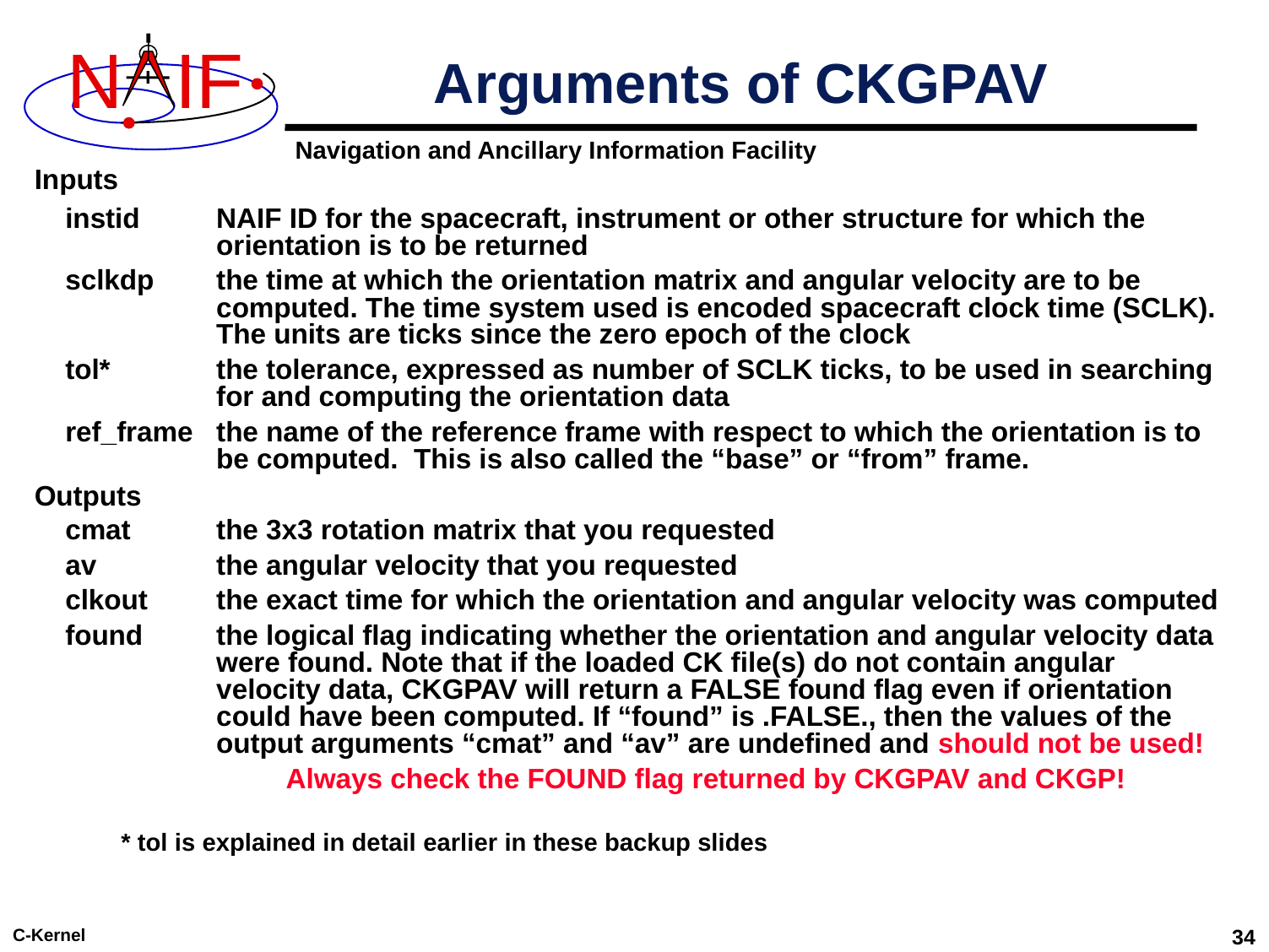

# Arguments of CKGPAV
Inputs
instid	NAIF ID for the spacecraft, instrument or other structure for which the orientation is to be returned
sclkdp	the time at which the orientation matrix and angular velocity are to be computed. The time system used is encoded spacecraft clock time (SCLK). The units are ticks since the zero epoch of the clock
tol*	the tolerance, expressed as number of SCLK ticks, to be used in searching for and computing the orientation data
ref_frame	the name of the reference frame with respect to which the orientation is to be computed.  This is also called the “base” or “from” frame.

cmat	the 3x3 rotation matrix that you requested
av	the angular velocity that you requested
clkout	the exact time for which the orientation and angular velocity was computed
found	the logical flag indicating whether the orientation and angular velocity data were found. Note that if the loaded CK file(s) do not contain angular velocity data, CKGPAV will return a FALSE found flag even if orientation could have been computed. If “found” is .FALSE., then the values of the output arguments “cmat” and “av” are undefined and should not be used!
                Always check the FOUND flag returned by CKGPAV and CKGP!

        * tol is explained in detail earlier in these backup slides
Outputs
C-Kernel
34